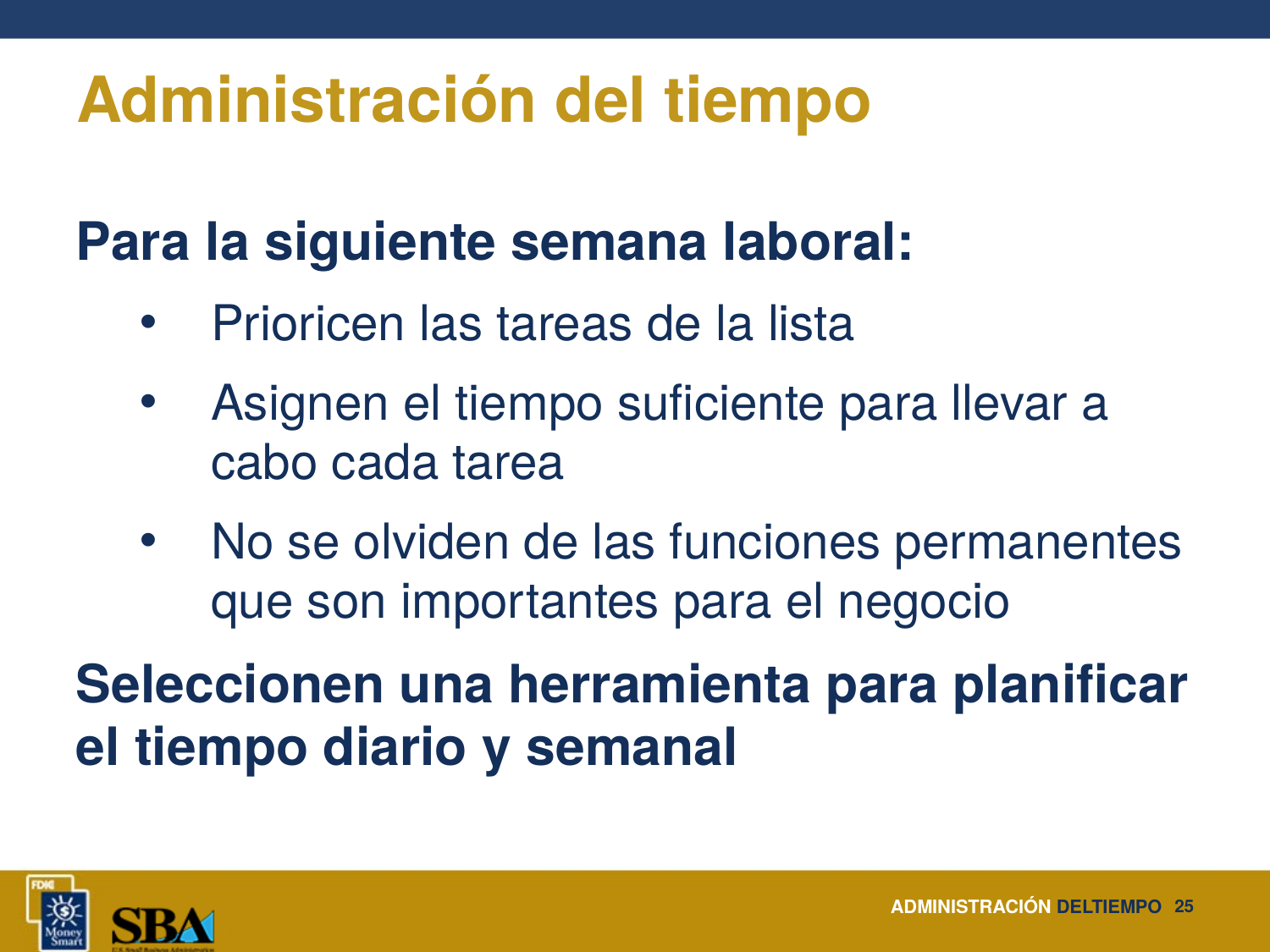

# Administración del tiempo
Para la siguiente semana laboral:
Prioricen las tareas de la lista
Asignen el tiempo suficiente para llevar a cabo cada tarea
No se olviden de las funciones permanentes que son importantes para el negocio
Seleccionen una herramienta para planificar el tiempo diario y semanal